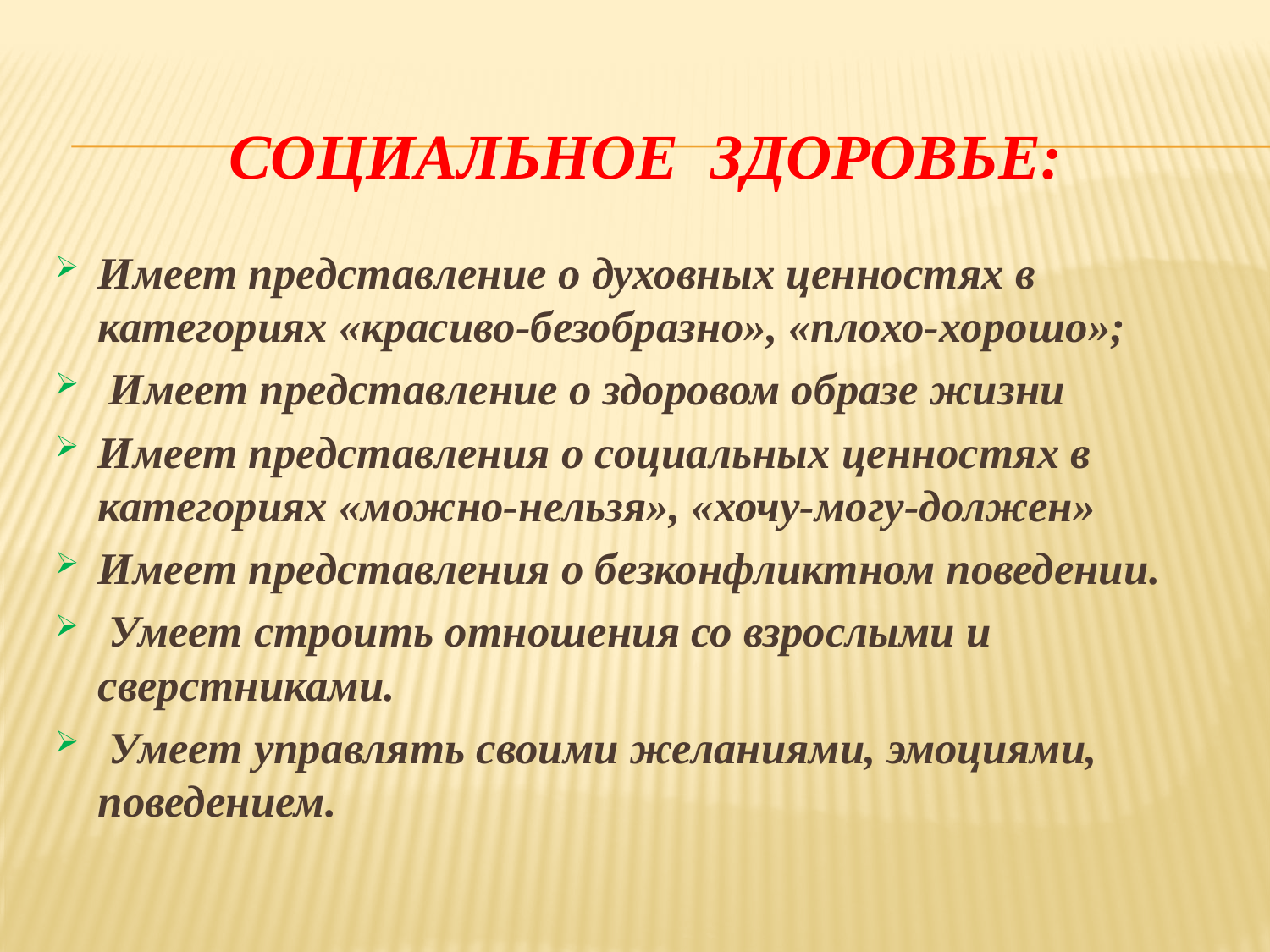

# Социальное  здоровье:
Имеет представление о духовных ценностях в категориях «красиво-безобразно», «плохо-хорошо»;
 Имеет представление о здоровом образе жизни
Имеет представления о социальных ценностях в категориях «можно-нельзя», «хочу-могу-должен»
Имеет представления о безконфликтном поведении.
 Умеет строить отношения со взрослыми и сверстниками.
 Умеет управлять своими желаниями, эмоциями, поведением.